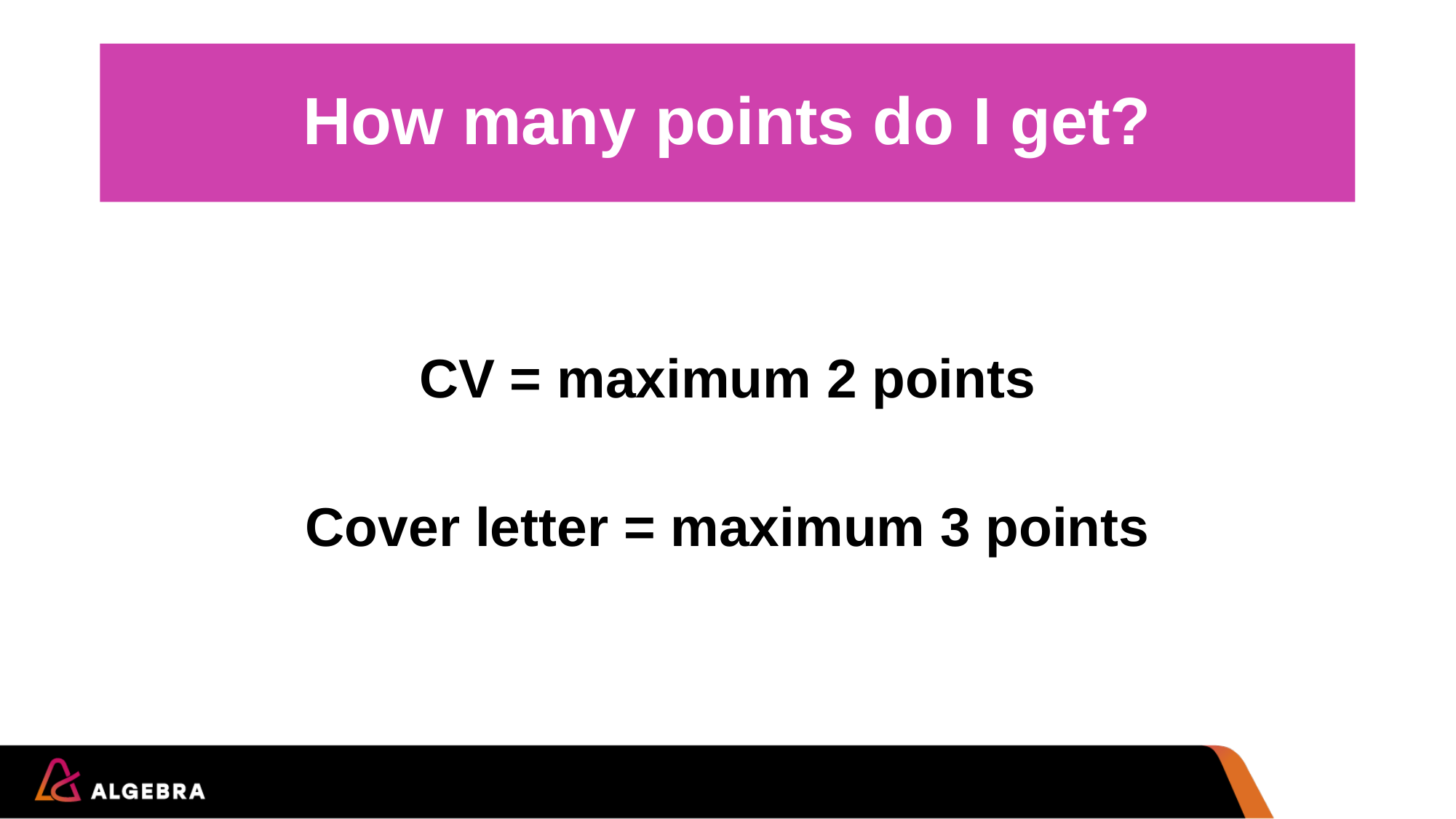

# How many points do I get?

CV = maximum 2 points

Cover letter = maximum 3 points